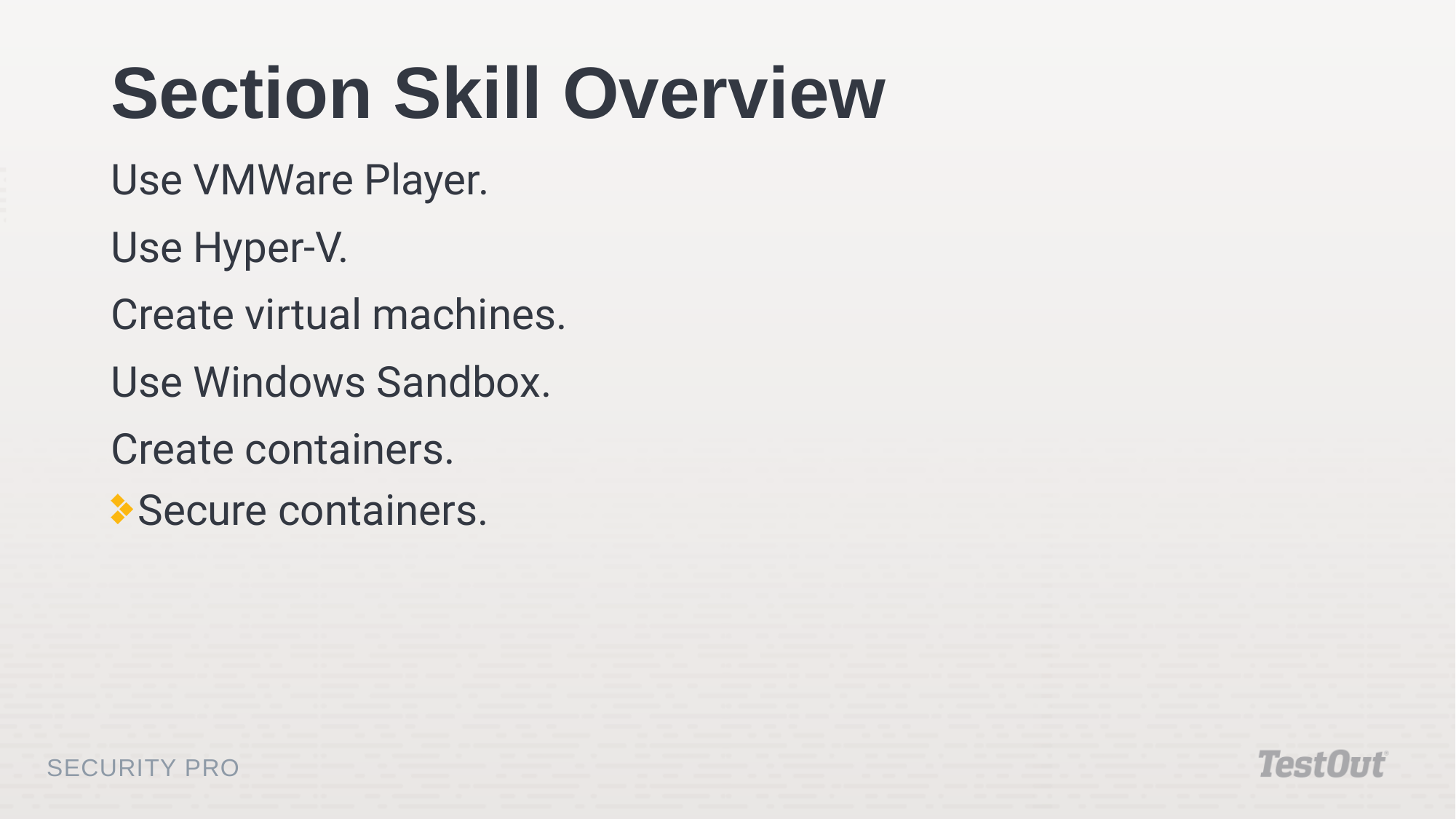

# Section Skill Overview
Use VMWare Player.
Use Hyper-V.
Create virtual machines.
Use Windows Sandbox.
Create containers.
Secure containers.
Security Pro